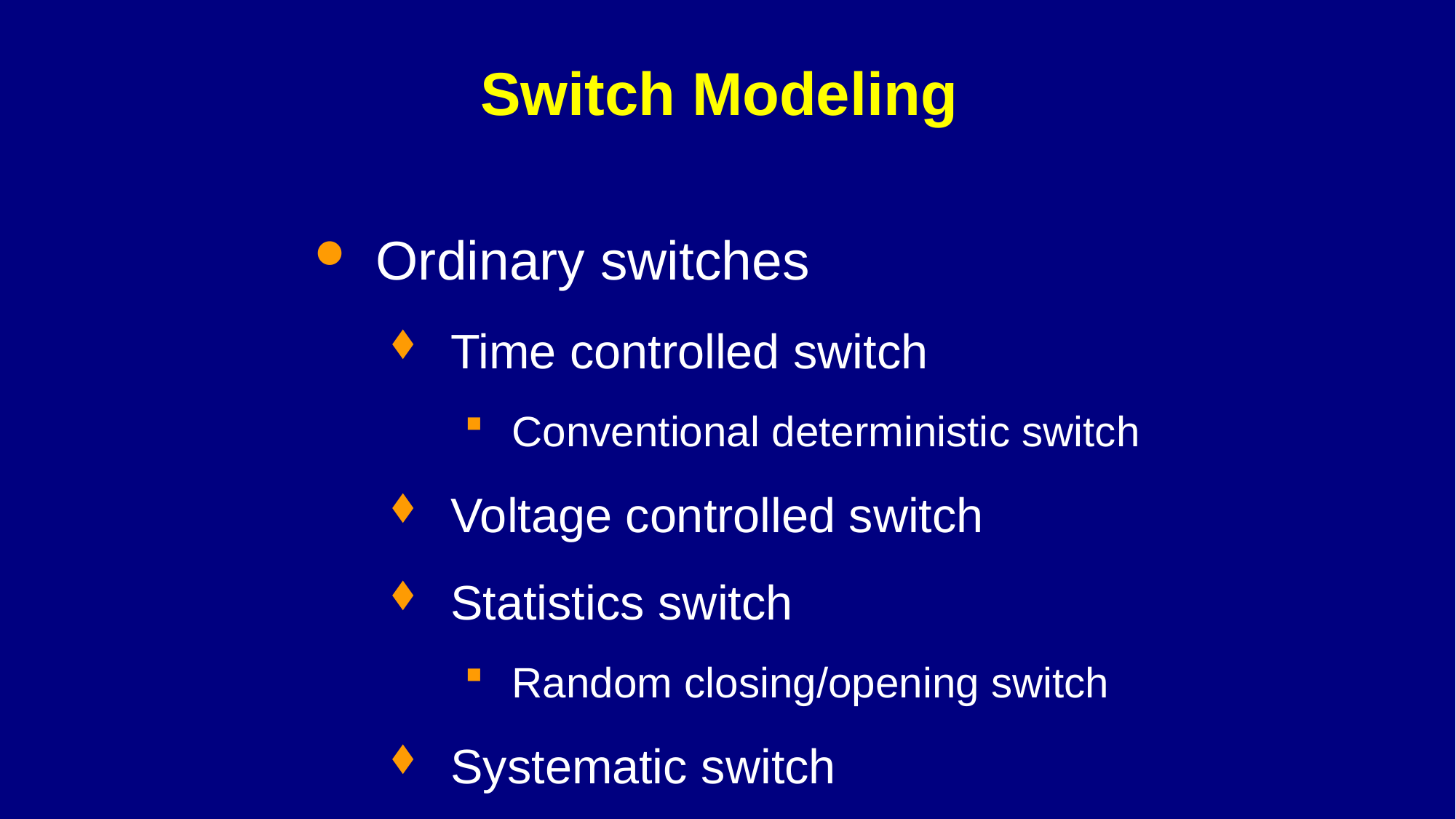

# Switch Modeling
Ordinary switches
Time controlled switch
Conventional deterministic switch
Voltage controlled switch
Statistics switch
Random closing/opening switch
Systematic switch